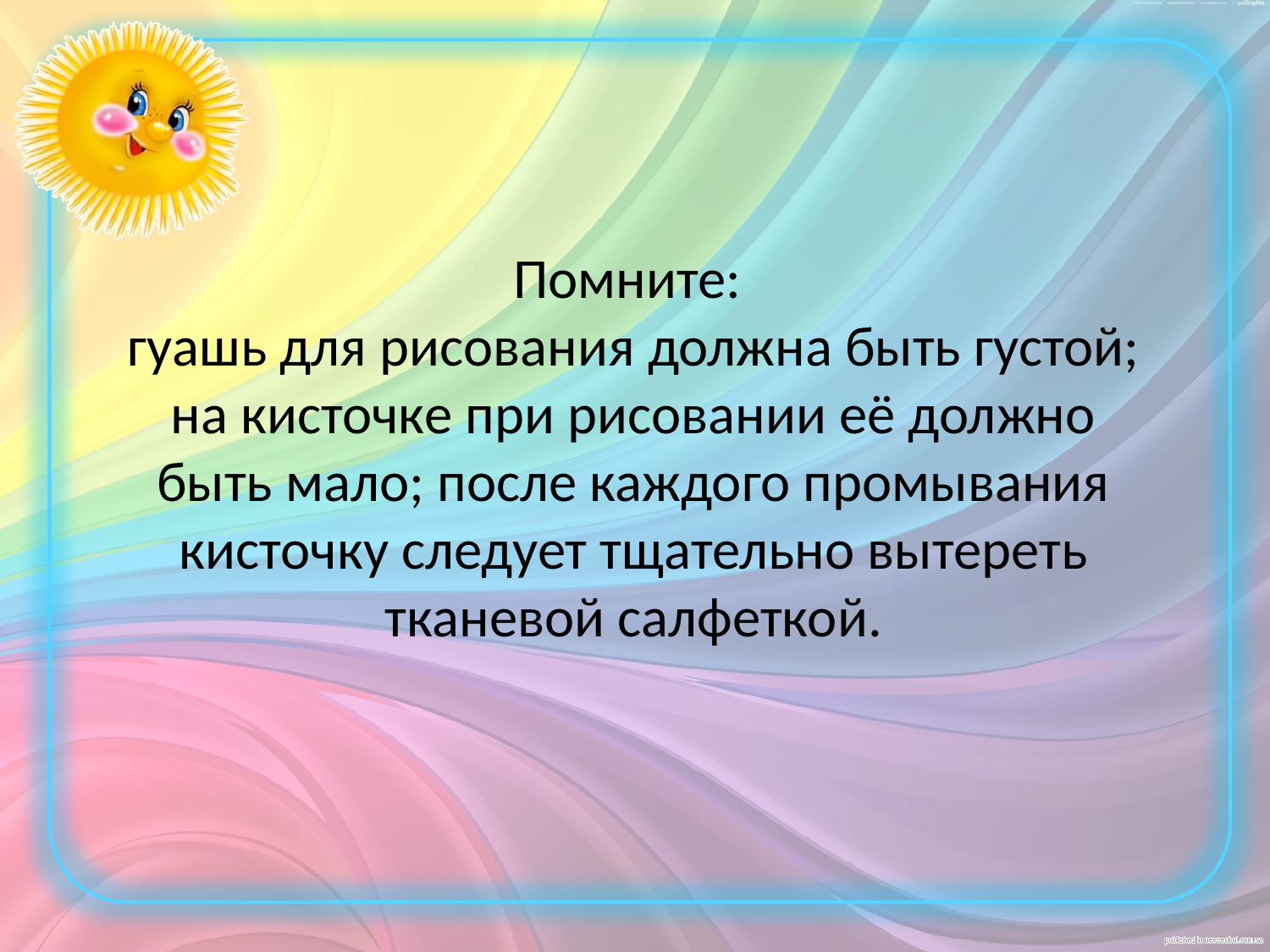

Помните:
гуашь для рисования должна быть густой; на кисточке при рисовании её должно быть мало; после каждого промывания кисточку следует тщательно вытереть тканевой салфеткой.